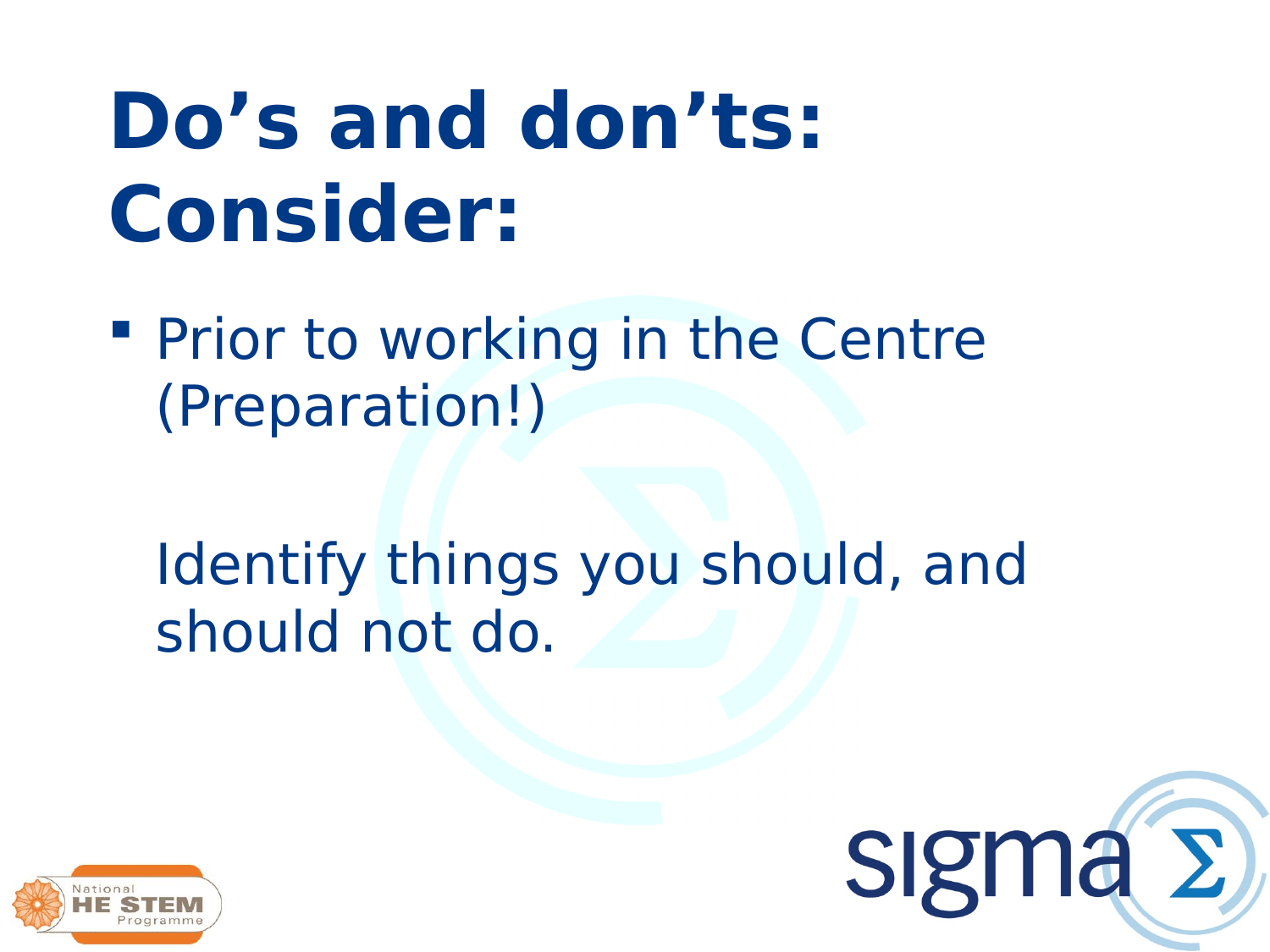

# Do’s and don’ts: Consider:
Prior to working in the Centre (Preparation!)

	Identify things you should, and should not do.